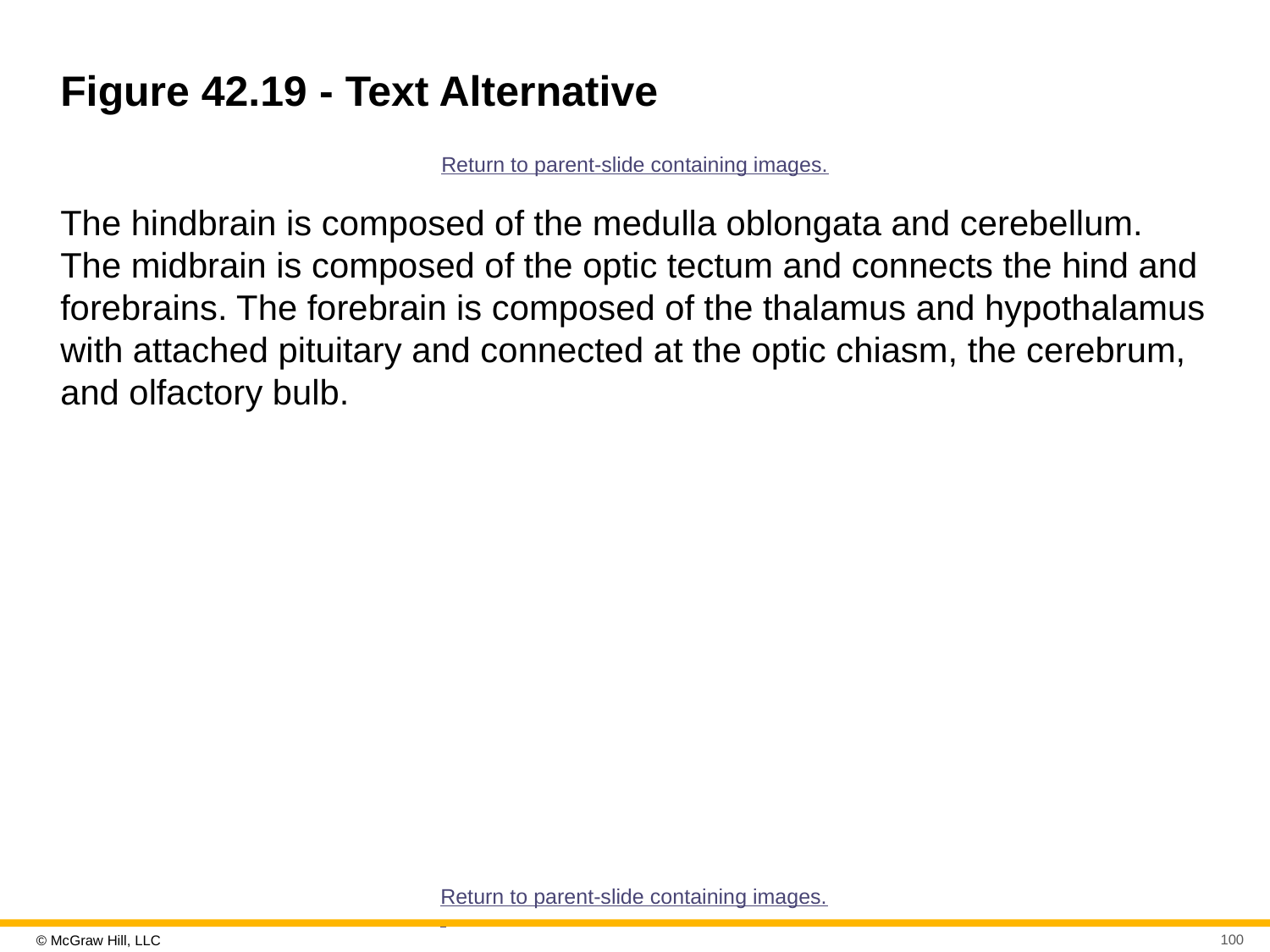

# Figure 42.19 - Text Alternative
Return to parent-slide containing images.
The hindbrain is composed of the medulla oblongata and cerebellum. The midbrain is composed of the optic tectum and connects the hind and forebrains. The forebrain is composed of the thalamus and hypothalamus with attached pituitary and connected at the optic chiasm, the cerebrum, and olfactory bulb.
Return to parent-slide containing images.
100